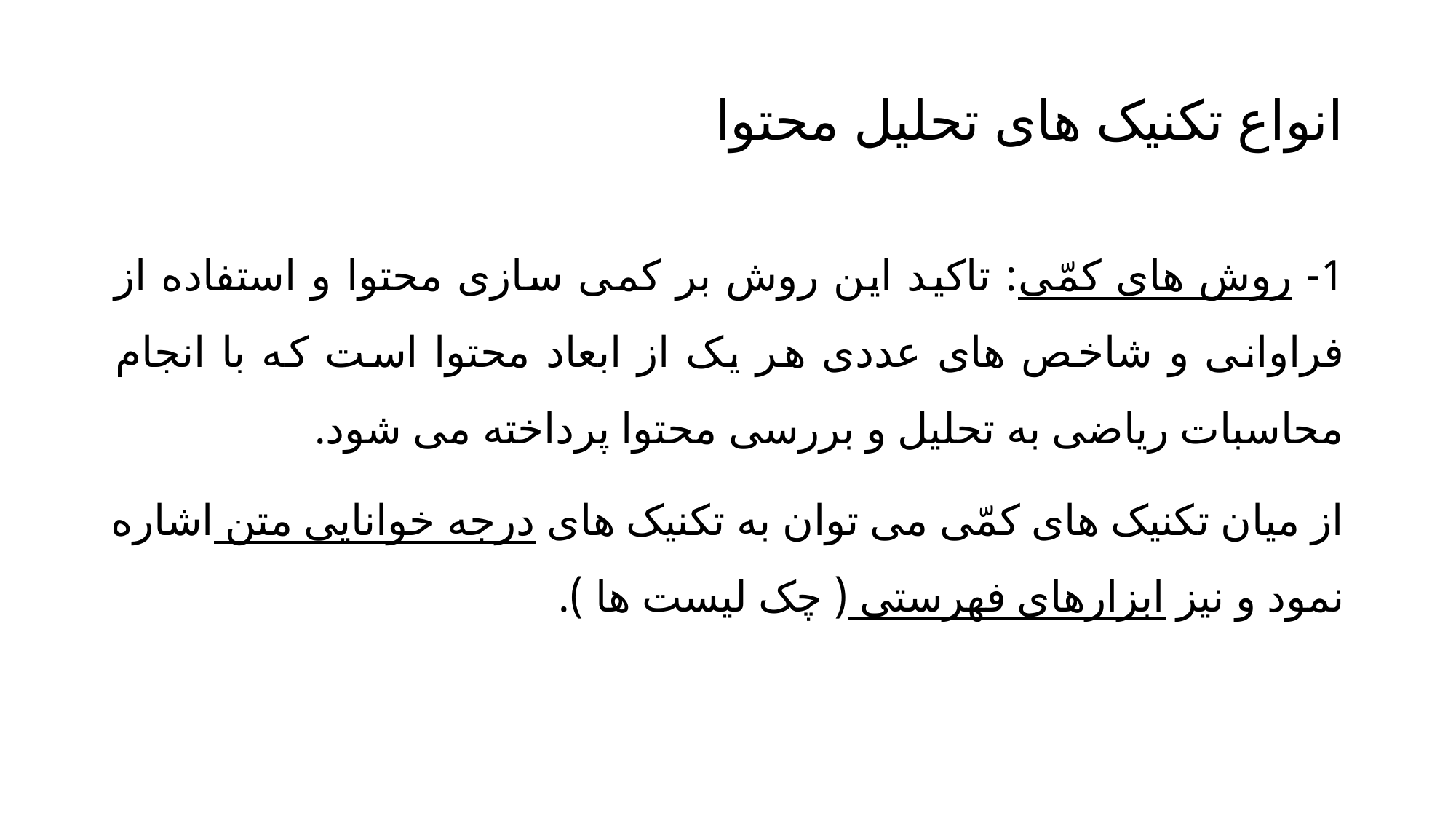

# انواع تکنیک های تحلیل محتوا
1- روش های کمّی: تاکید این روش بر کمی سازی محتوا و استفاده از فراوانی و شاخص های عددی هر یک از ابعاد محتوا است که با انجام محاسبات ریاضی به تحلیل و بررسی محتوا پرداخته می شود.
از میان تکنیک های کمّی می توان به تکنیک های درجه خوانایی متن اشاره نمود و نیز ابزارهای فهرستی ( چک لیست ها ).